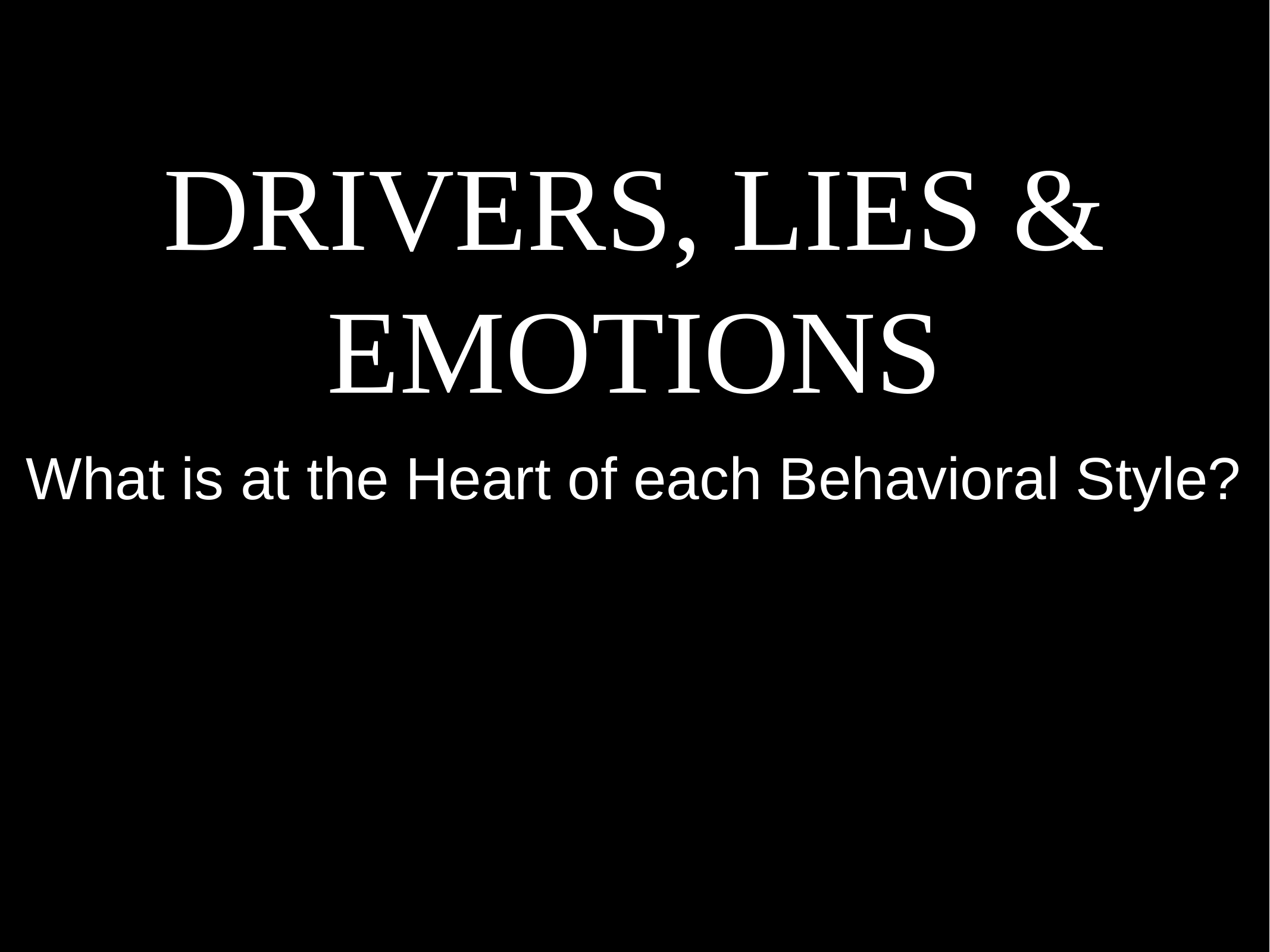

# DRIVERS, LIES & EMOTIONS
What is at the Heart of each Behavioral Style?